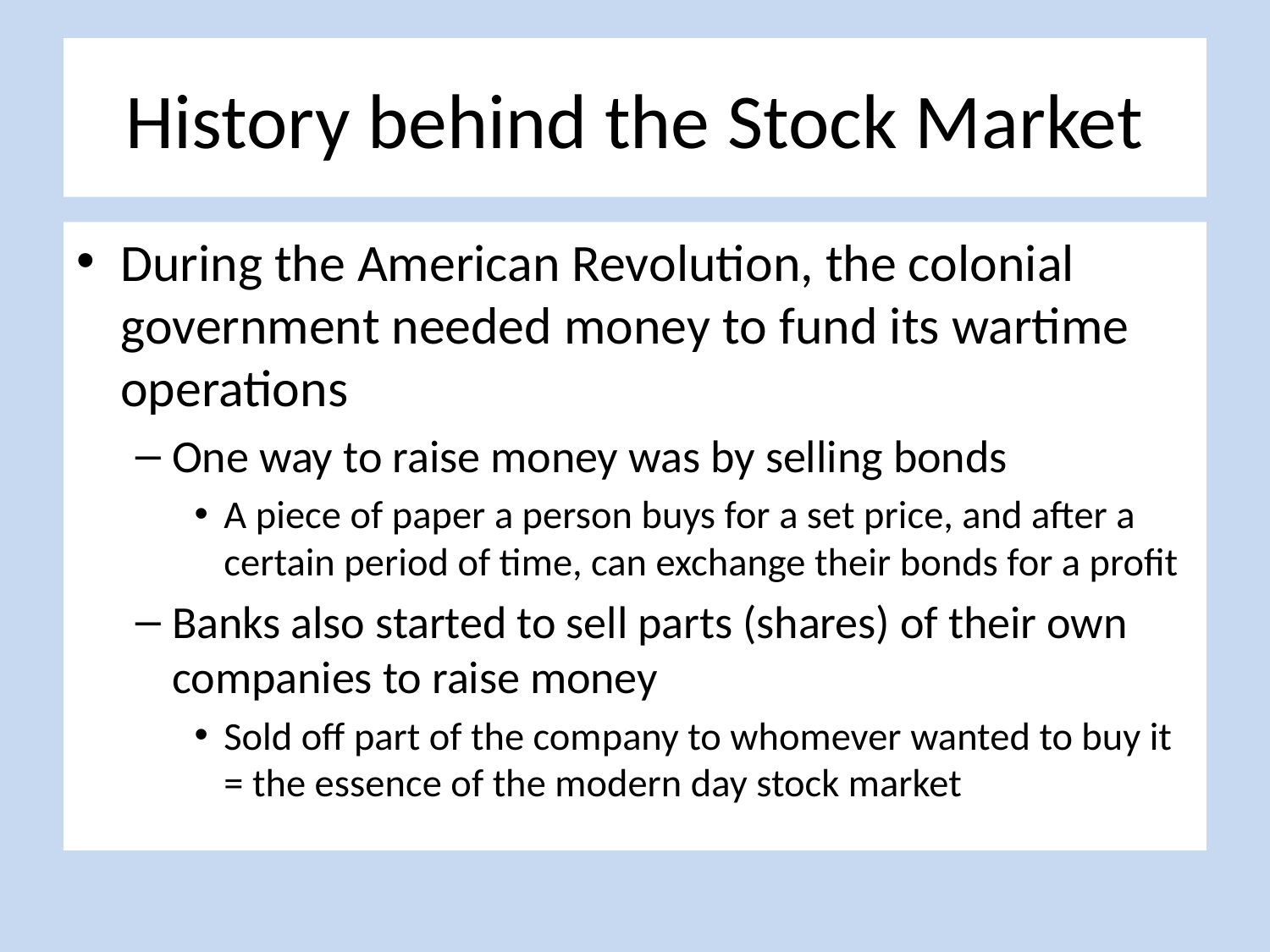

# History behind the Stock Market
During the American Revolution, the colonial government needed money to fund its wartime operations
One way to raise money was by selling bonds
A piece of paper a person buys for a set price, and after a certain period of time, can exchange their bonds for a profit
Banks also started to sell parts (shares) of their own companies to raise money
Sold off part of the company to whomever wanted to buy it = the essence of the modern day stock market